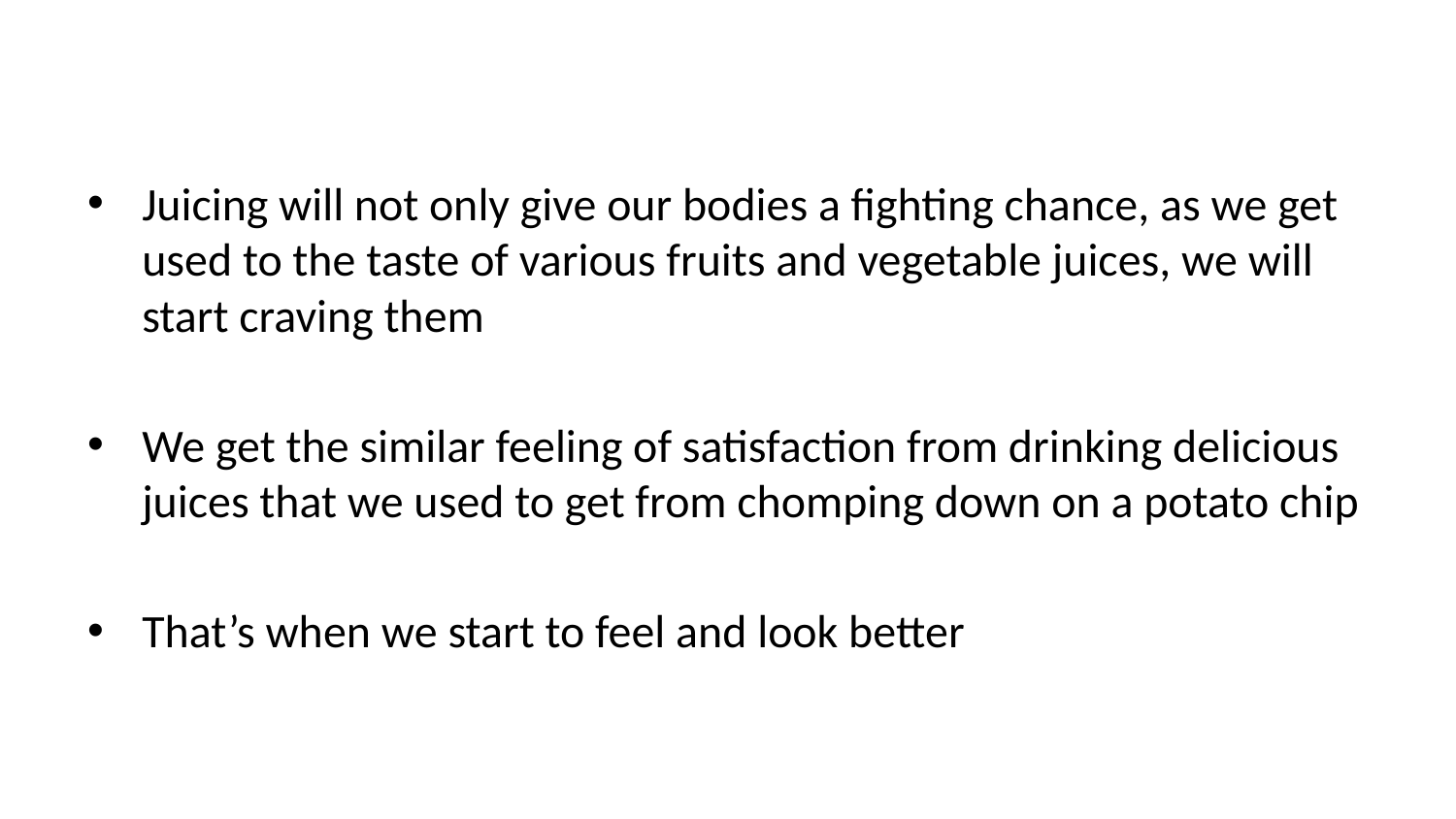

Juicing will not only give our bodies a fighting chance, as we get used to the taste of various fruits and vegetable juices, we will start craving them

We get the similar feeling of satisfaction from drinking delicious juices that we used to get from chomping down on a potato chip

That’s when we start to feel and look better